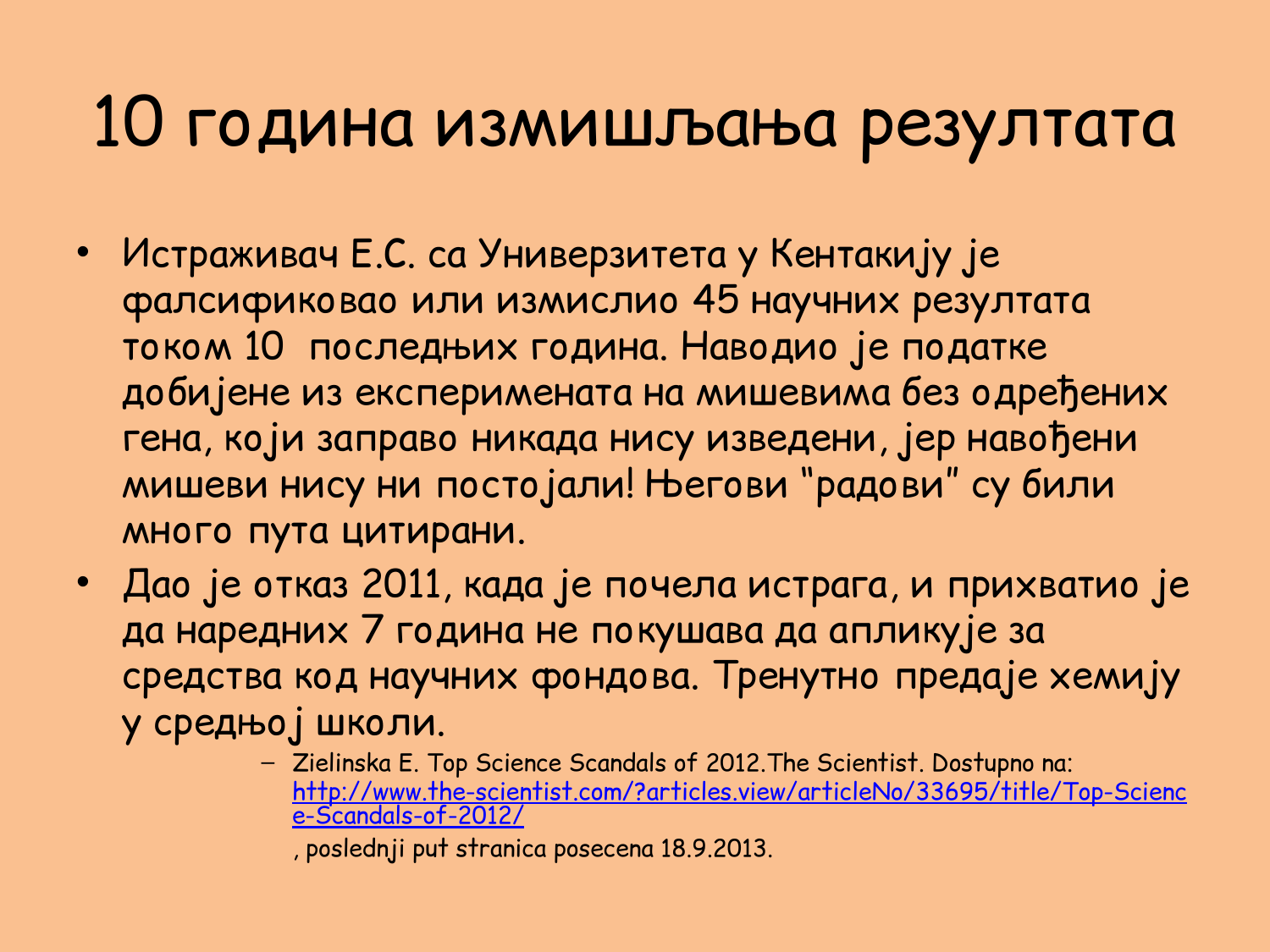

# 10 година измишљања резултата
Истраживач Е.С. са Универзитета у Кентакију је фалсификовао или измислио 45 научних резултата током 10  последњих година. Наводио је податке добијене из експеримената на мишевима без одређених гена, који заправо никада нису изведени, јер навођени мишеви нису ни постојали! Његови “радови” су били много пута цитирани.
Дао је отказ 2011, када је почела истрага, и прихватио је да наредних 7 година не покушава да апликује за средства код научних фондова. Тренутно предаје хемију у средњој школи.
Zielinska E. Top Science Scandals of 2012.The Scientist. Dostupno na: http://www.the-scientist.com/?articles.view/articleNo/33695/title/Top-Science-Scandals-of-2012/, poslednji put stranica posecena 18.9.2013.